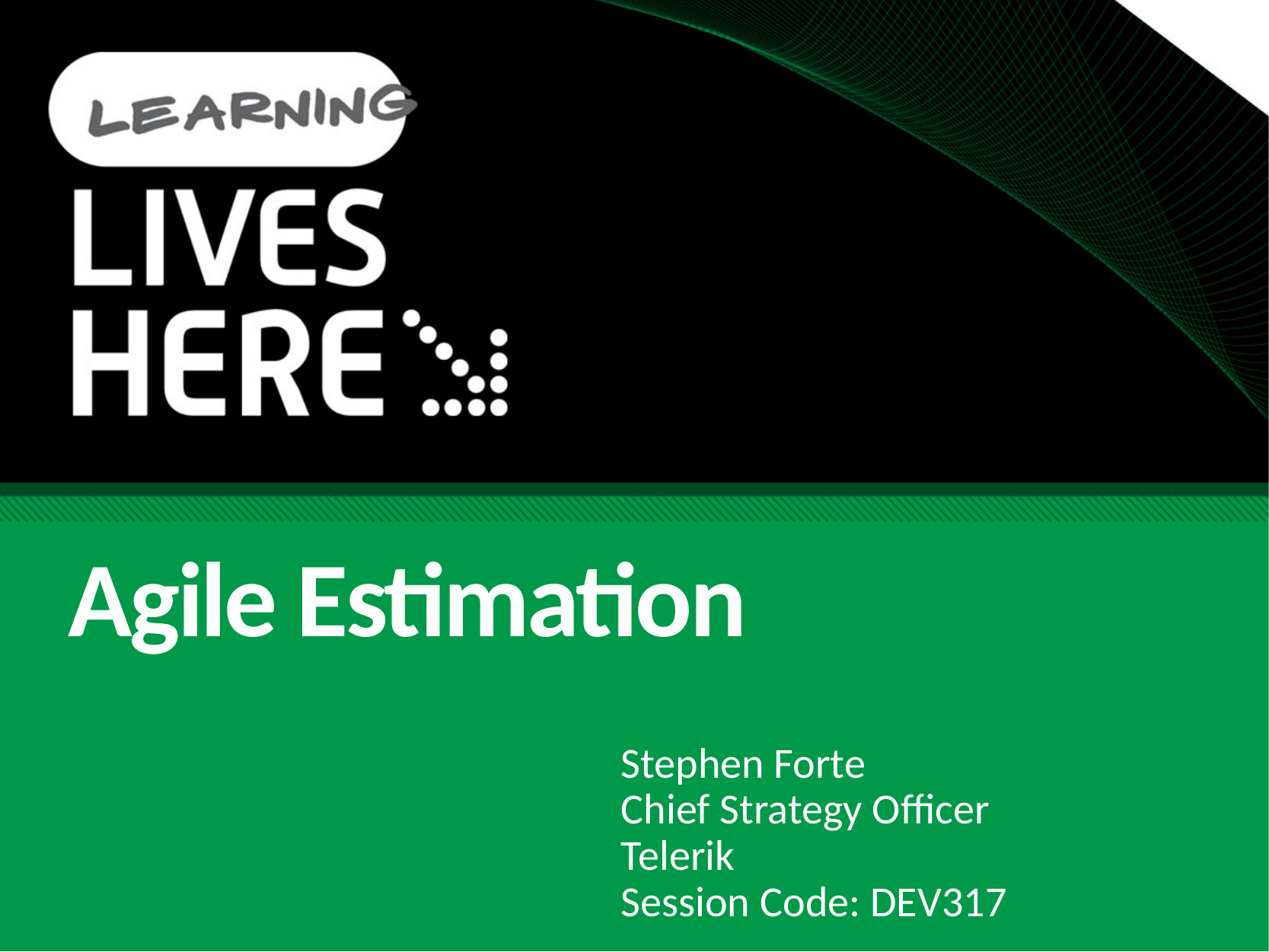

# Agile Estimation
Stephen Forte
Chief Strategy Officer
Telerik
Session Code: DEV317